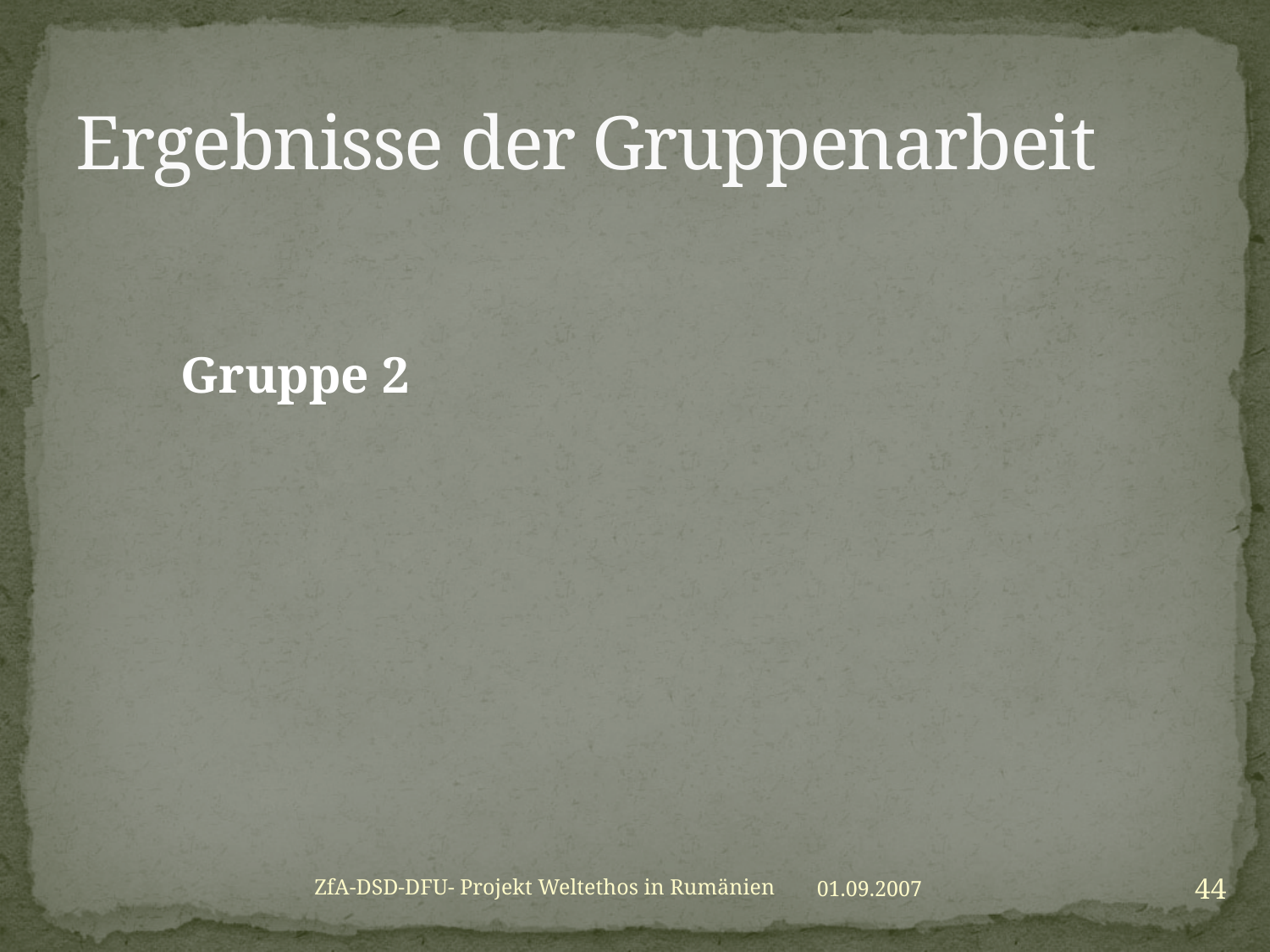

# Ergebnisse der Gruppenarbeit
Gruppe 2
44
ZfA-DSD-DFU- Projekt Weltethos in Rumänien
01.09.2007